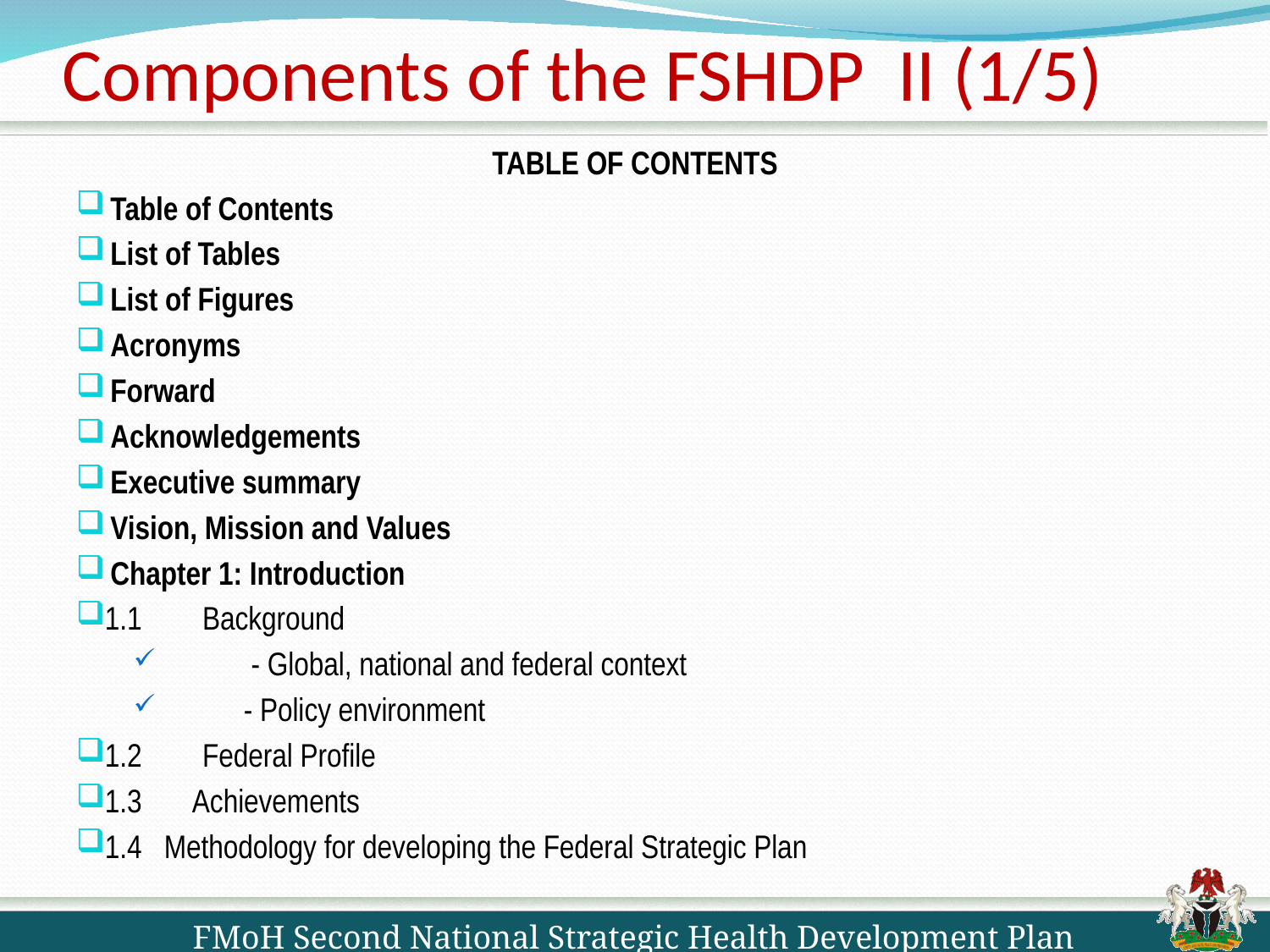

# Components of the FSHDP  II (1/5)
TABLE OF CONTENTS
Table of Contents
List of Tables
List of Figures
Acronyms
Forward
Acknowledgements
Executive summary
Vision, Mission and Values
Chapter 1: Introduction
1.1	Background
            - Global, national and federal context
           - Policy environment
1.2	Federal Profile
1.3       Achievements
1.4   Methodology for developing the Federal Strategic Plan